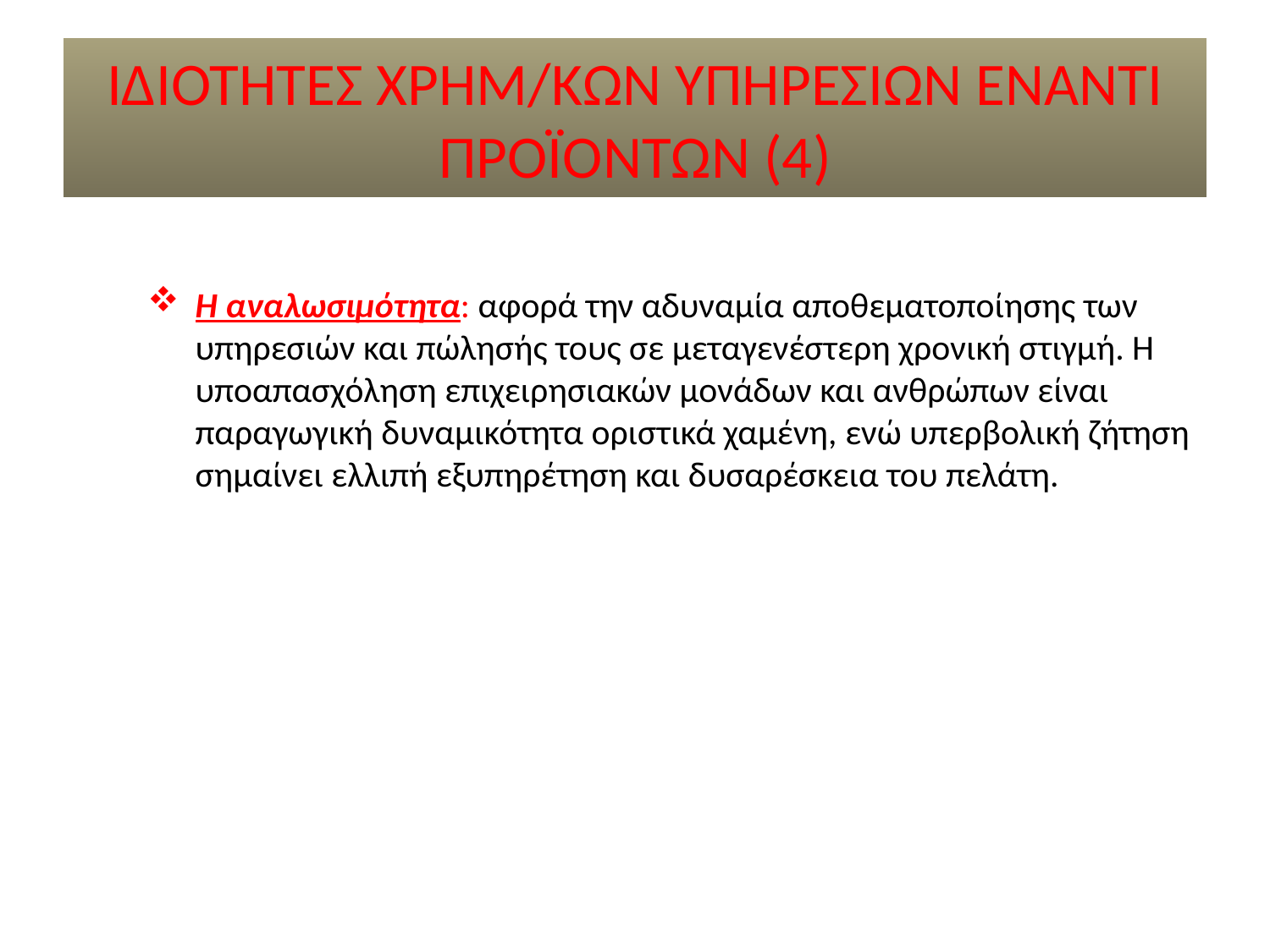

# ΙΔΙΟΤΗΤΕΣ ΧΡΗΜ/ΚΩΝ ΥΠΗΡΕΣΙΩΝ ΕΝΑΝΤΙ ΠΡΟΪΟΝΤΩΝ (4)
Η αναλωσιμότητα: αφορά την αδυναμία αποθεματοποίησης των υπηρεσιών και πώλησής τους σε μεταγενέστερη χρονική στιγμή. Η υποαπασχόληση επιχειρησιακών μονάδων και ανθρώπων είναι παραγωγική δυναμικότητα οριστικά χαμένη, ενώ υπερβολική ζήτηση σημαίνει ελλιπή εξυπηρέτηση και δυσαρέσκεια του πελάτη.